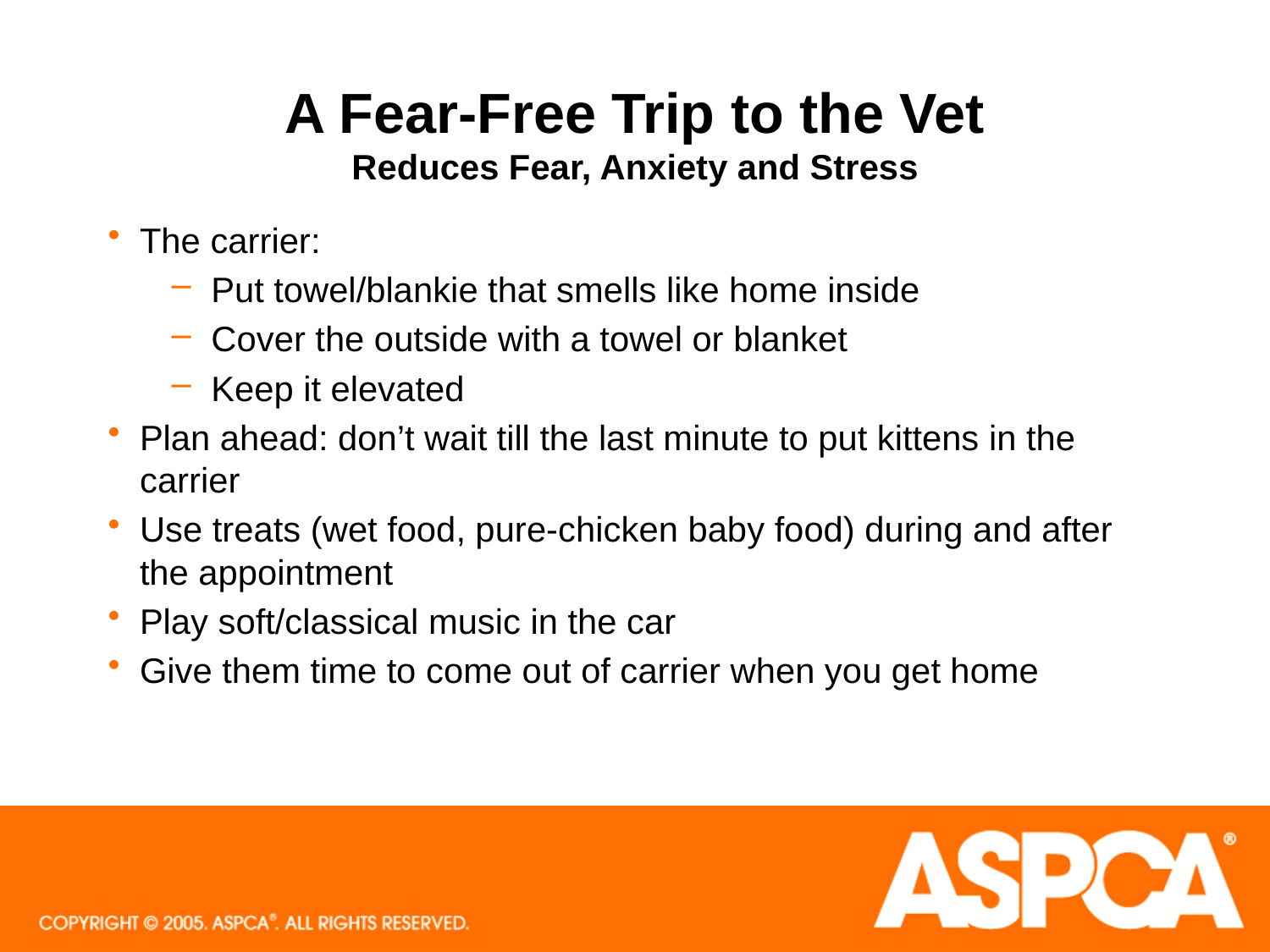

# A Fear-Free Trip to the Vet Reduces Fear, Anxiety and Stress
The carrier:
Put towel/blankie that smells like home inside
Cover the outside with a towel or blanket
Keep it elevated
Plan ahead: don’t wait till the last minute to put kittens in the carrier
Use treats (wet food, pure-chicken baby food) during and after the appointment
Play soft/classical music in the car
Give them time to come out of carrier when you get home